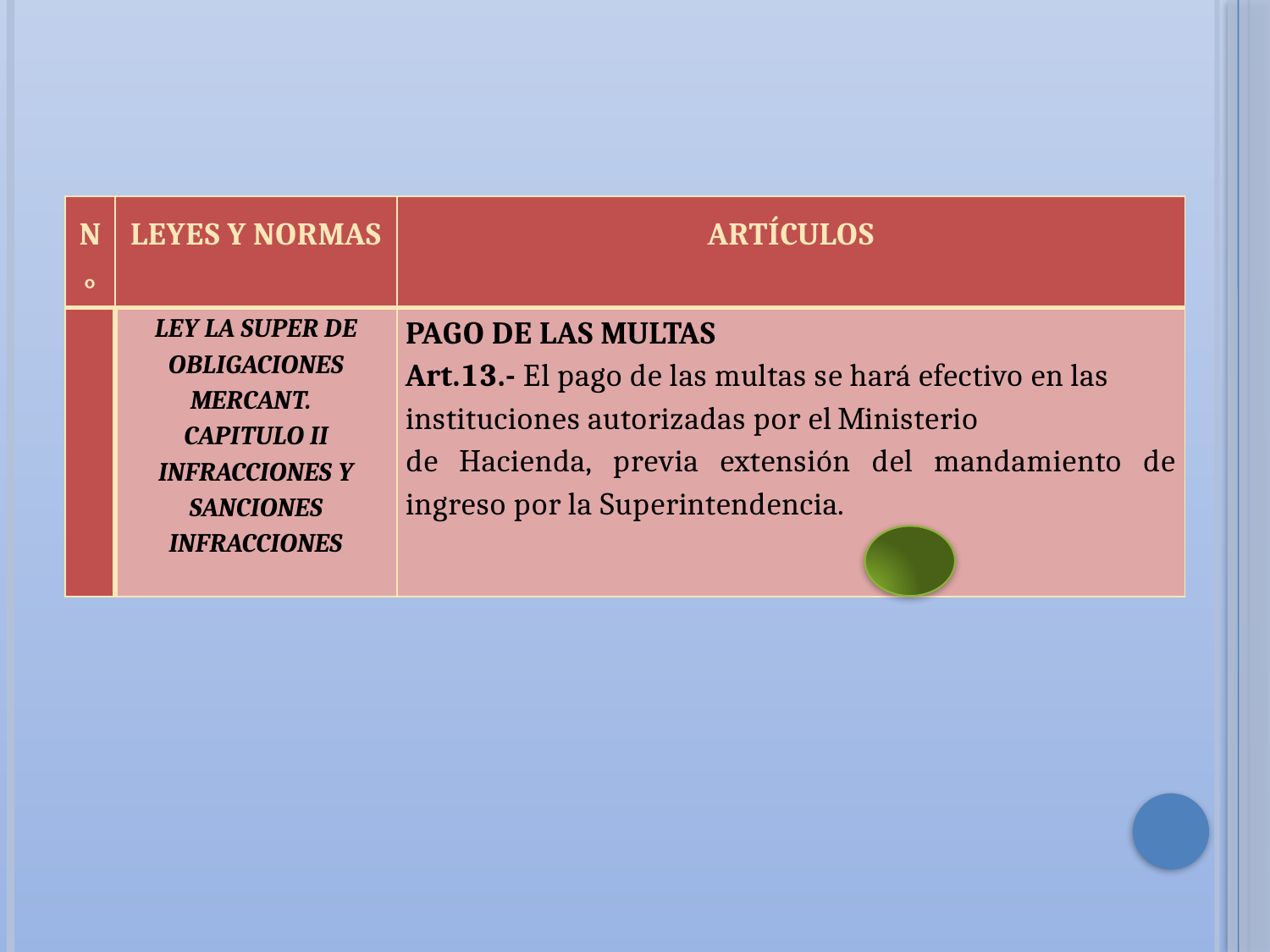

| N° | LEYES Y NORMAS | ARTÍCULOS |
| --- | --- | --- |
|  | LEY LA SUPER DE OBLIGACIONES MERCANT. CAPITULO II INFRACCIONES Y SANCIONES INFRACCIONES | PAGO DE LAS MULTAS Art.13.- El pago de las multas se hará efectivo en las instituciones autorizadas por el Ministerio de Hacienda, previa extensión del mandamiento de ingreso por la Superintendencia. |